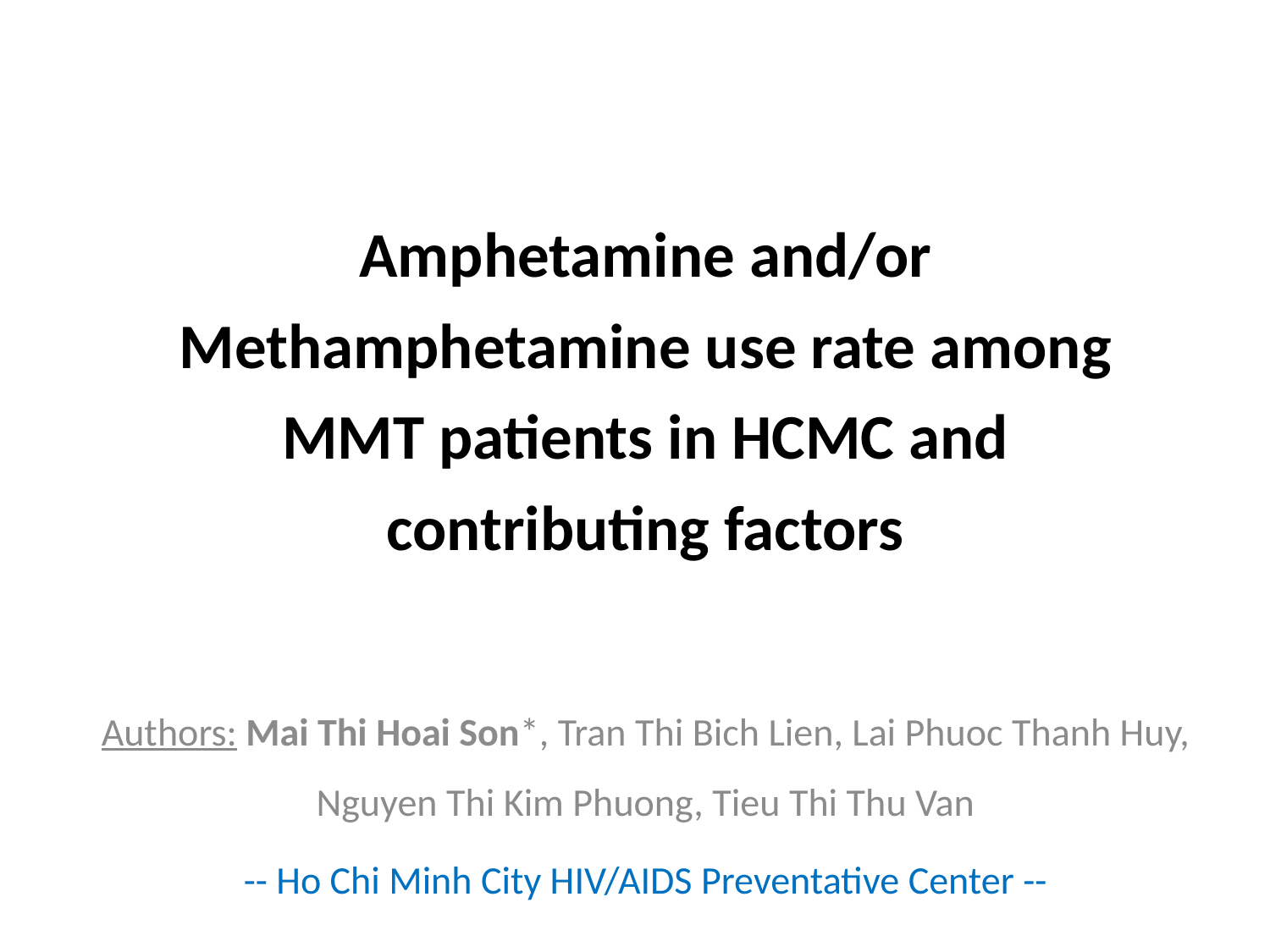

# Amphetamine and/or Methamphetamine use rate among MMT patients in HCMC and contributing factors
Authors: Mai Thi Hoai Son*, Tran Thi Bich Lien, Lai Phuoc Thanh Huy, Nguyen Thi Kim Phuong, Tieu Thi Thu Van
-- Ho Chi Minh City HIV/AIDS Preventative Center --